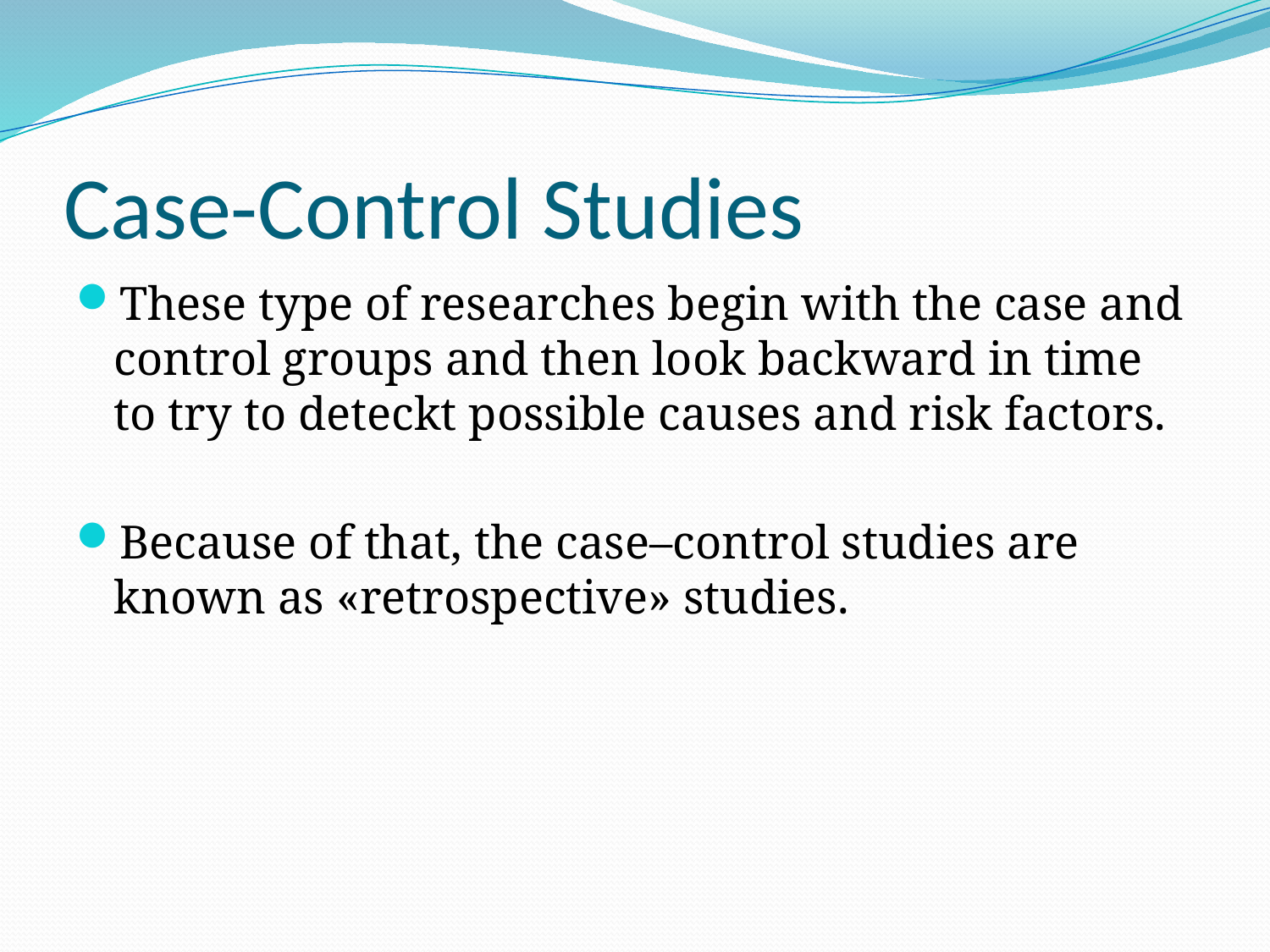

# Case-Control Studies
These type of researches begin with the case and control groups and then look backward in time to try to deteckt possible causes and risk factors.

Because of that, the case–control studies are known as «retrospective» studies.